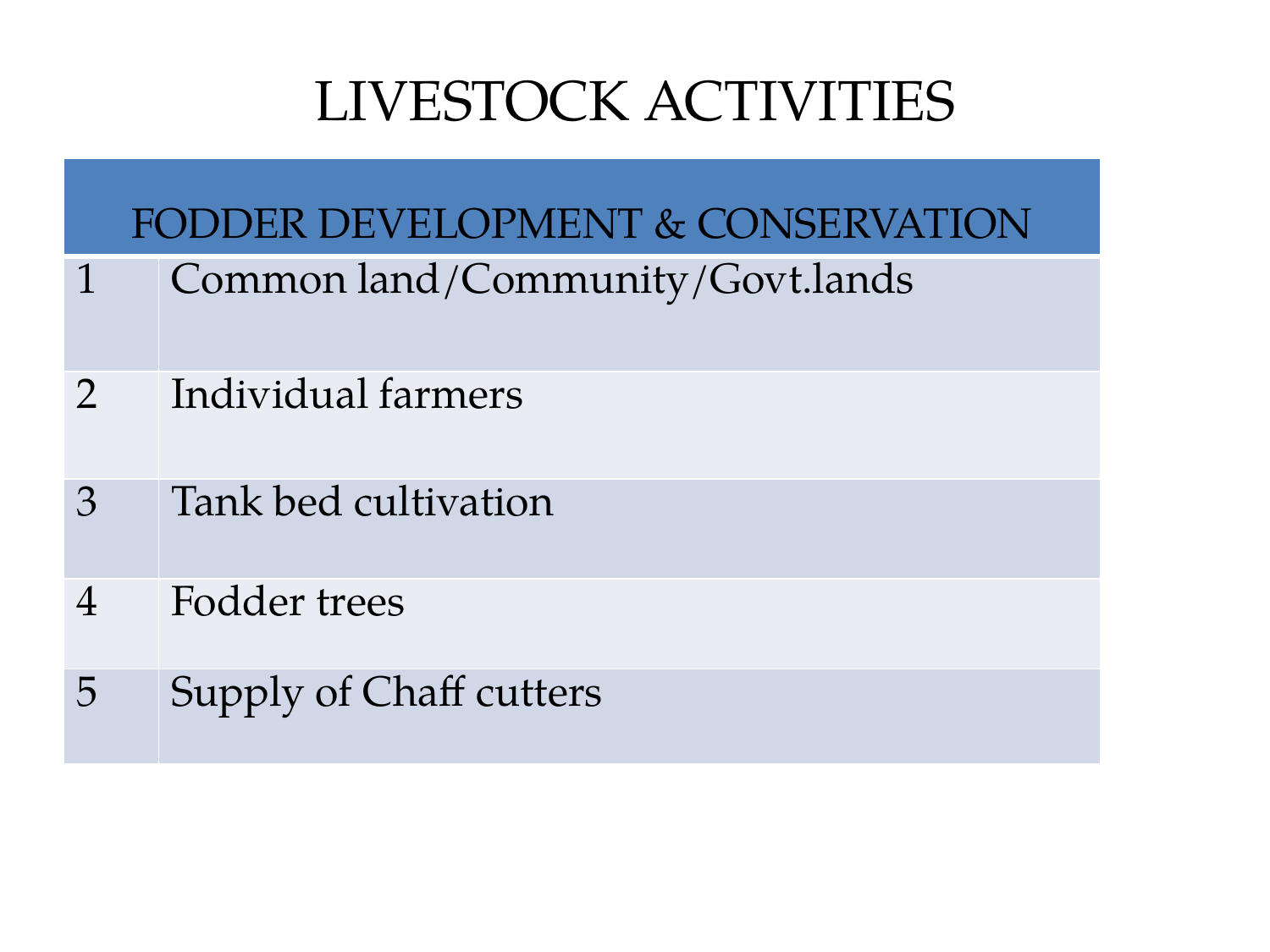

# LIVESTOCK ACTIVITIES
| FODDER DEVELOPMENT & CONSERVATION |  |
| --- | --- |
| 1 | Common land/Community/Govt.lands |
| 2 | Individual farmers |
| 3 | Tank bed cultivation |
| 4 | Fodder trees |
| 5 | Supply of Chaff cutters |